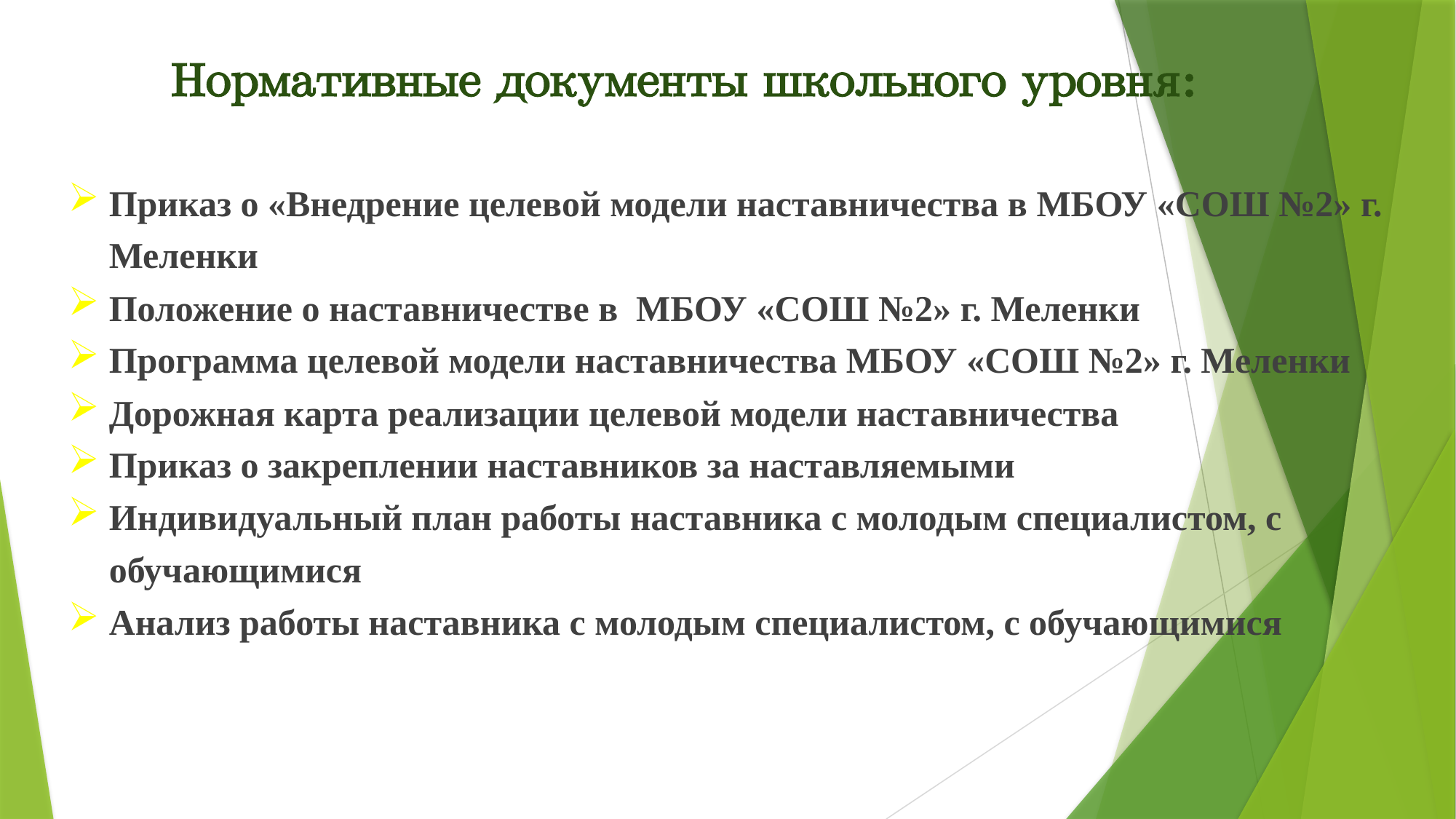

# Нормативные документы школьного уровня:
Приказ о «Внедрение целевой модели наставничества в МБОУ «СОШ №2» г. Меленки
Положение о наставничестве в  МБОУ «СОШ №2» г. Меленки
Программа целевой модели наставничества МБОУ «СОШ №2» г. Меленки
Дорожная карта реализации целевой модели наставничества
Приказ о закреплении наставников за наставляемыми
Индивидуальный план работы наставника с молодым специалистом, с обучающимися
Анализ работы наставника с молодым специалистом, с обучающимися